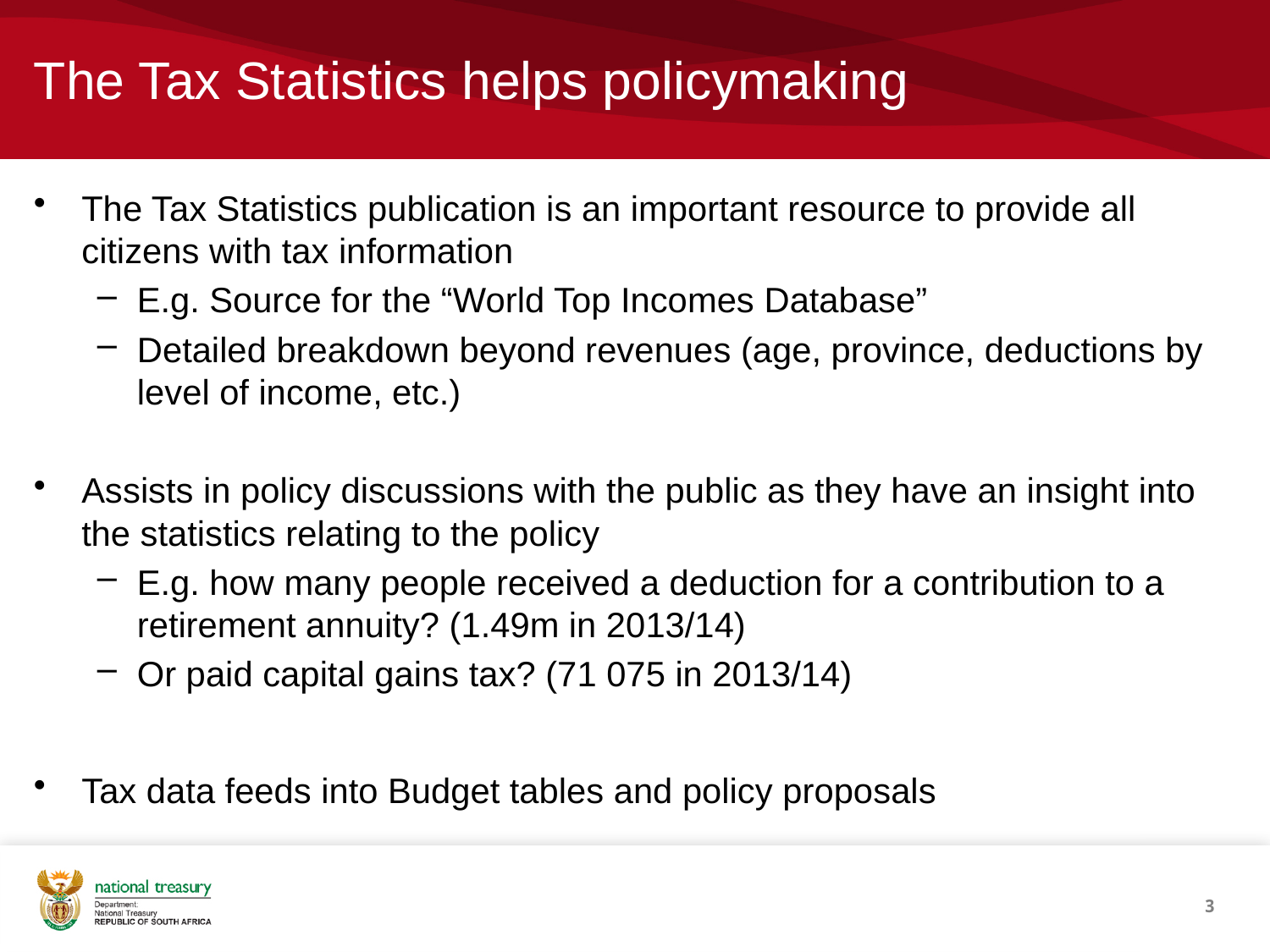

# The Tax Statistics helps policymaking
The Tax Statistics publication is an important resource to provide all citizens with tax information
E.g. Source for the “World Top Incomes Database”
Detailed breakdown beyond revenues (age, province, deductions by level of income, etc.)

Assists in policy discussions with the public as they have an insight into the statistics relating to the policy
E.g. how many people received a deduction for a contribution to a retirement annuity? (1.49m in 2013/14)
Or paid capital gains tax? (71 075 in 2013/14)

Tax data feeds into Budget tables and policy proposals

3